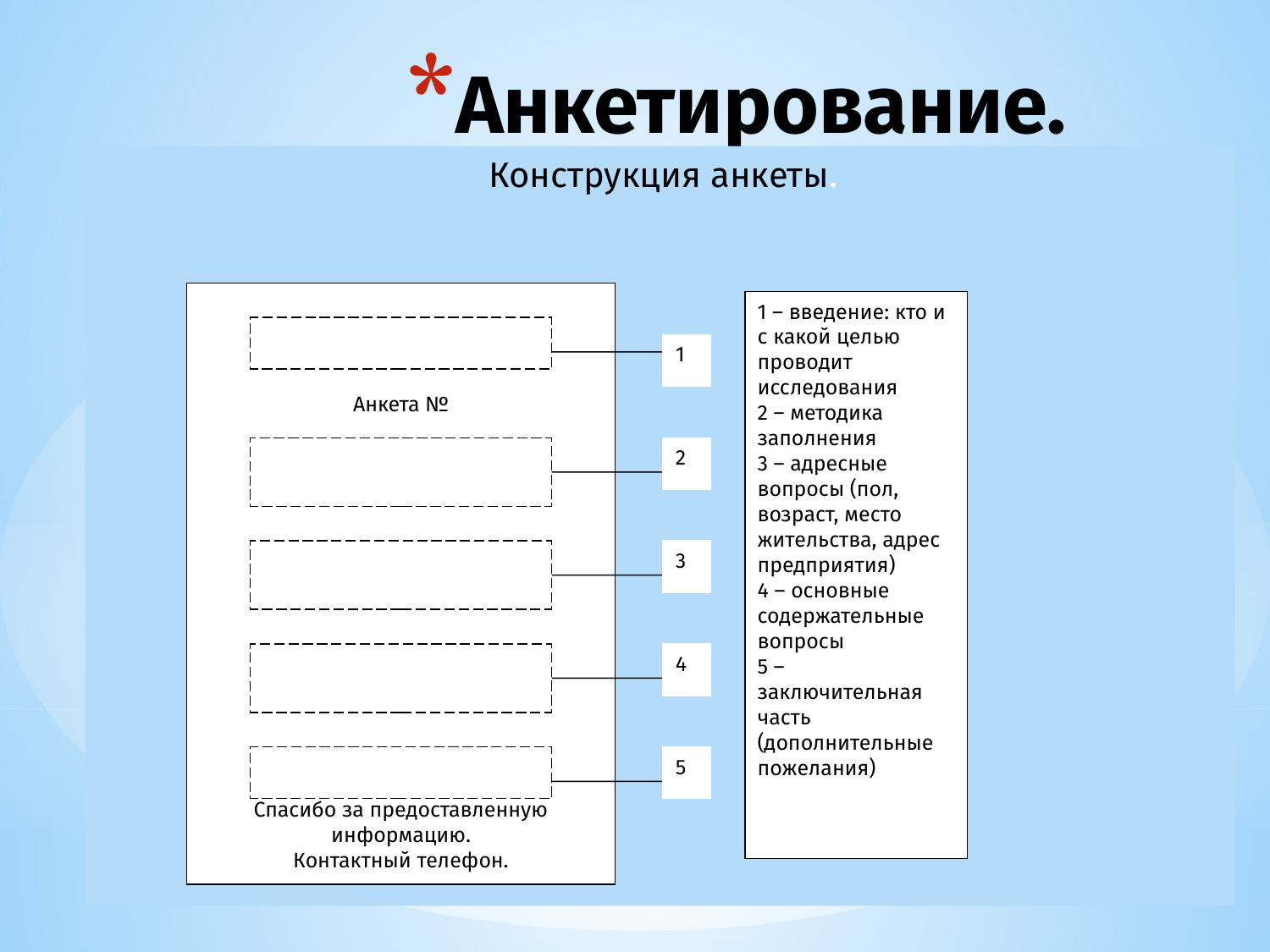

# Анкетирование.
Конструкция анкеты.

Анкета №

Спасибо за предоставленную информацию.
Контактный телефон.
1 – введение: кто и с какой целью проводит исследования
2 – методика заполнения
3 – адресные вопросы (пол,  возраст, место жительства, адрес предприятия)
4 – основные содержательные вопросы
5 – заключительная часть (дополнительные  пожелания)

1

2

3

4

5